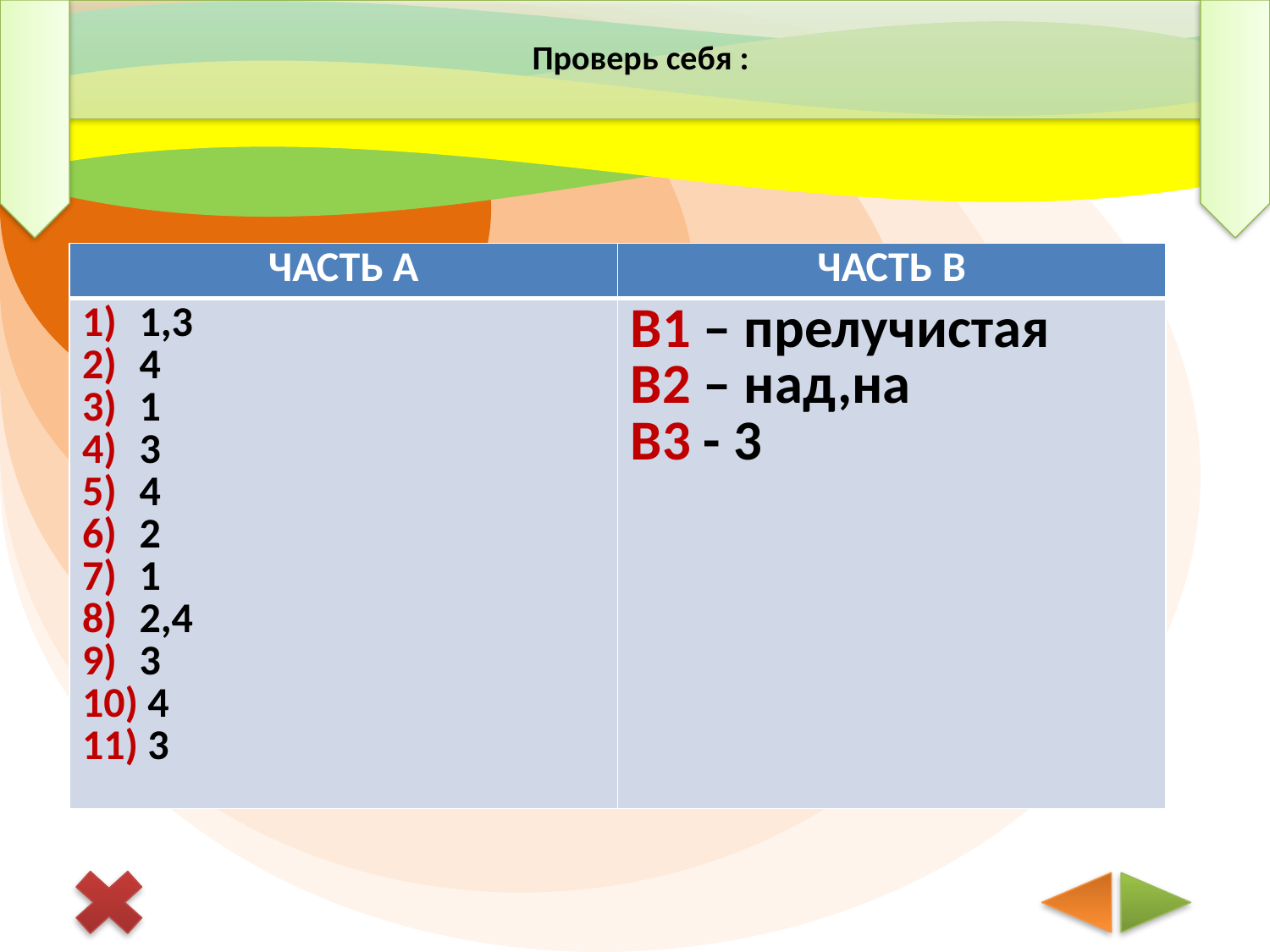

# Проверь себя :

| ЧАСТЬ А | ЧАСТЬ В |
| --- | --- |
| 1,3 4 1 3 4 2 1 2,4 3 4 3 | В1 – прелучистая В2 – над,на В3 - 3 |